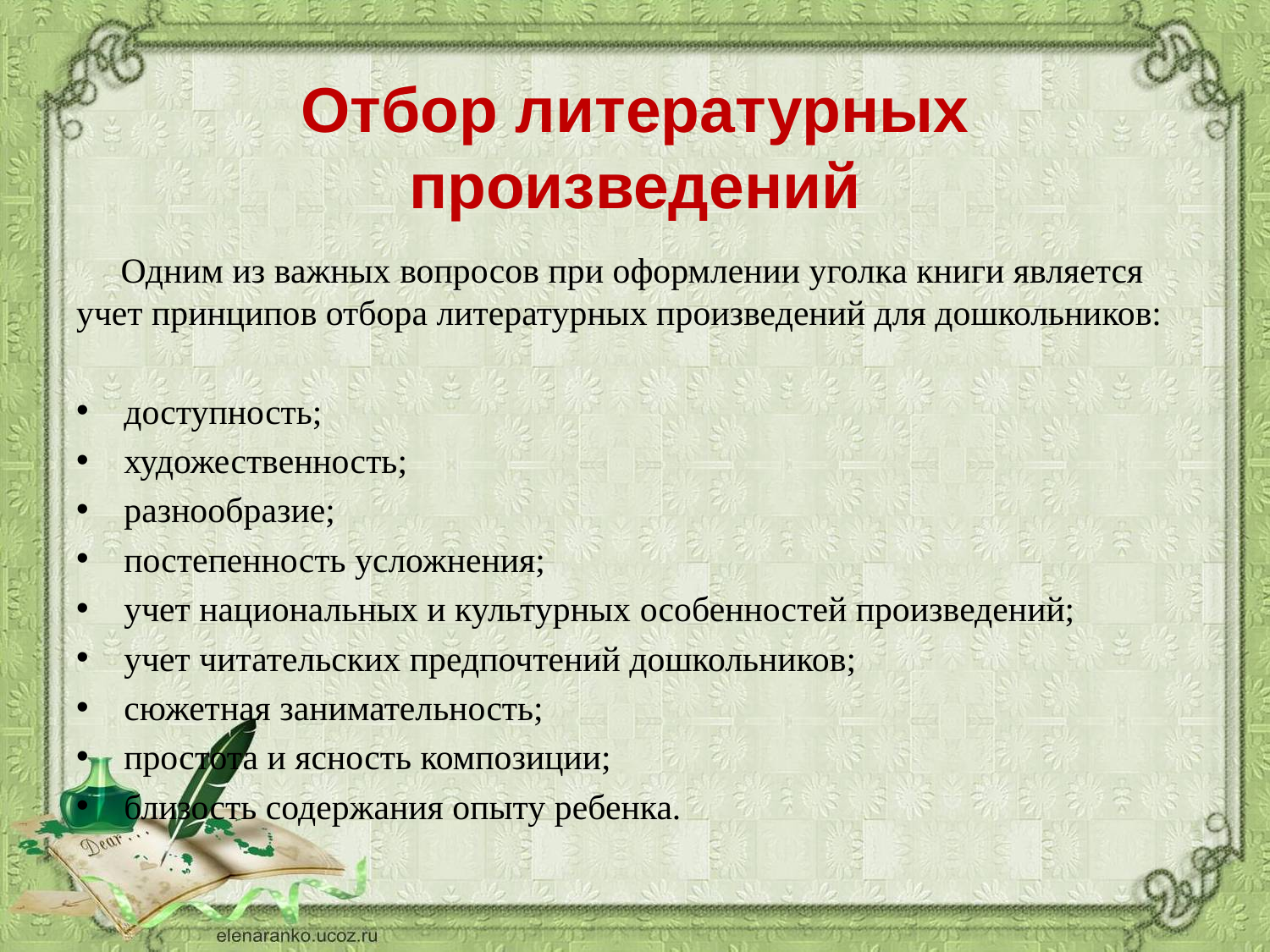

# Отбор литературных произведений

     Одним из важных вопросов при оформлении уголка книги является    учет принципов отбора литературных произведений для дошкольников:

доступность;
художественность;
разнообразие;
постепенность усложнения;
учет национальных и культурных особенностей произведений;
учет читательских предпочтений дошкольников;
сюжетная занимательность;
простота и ясность композиции;
близость содержания опыту ребенка.